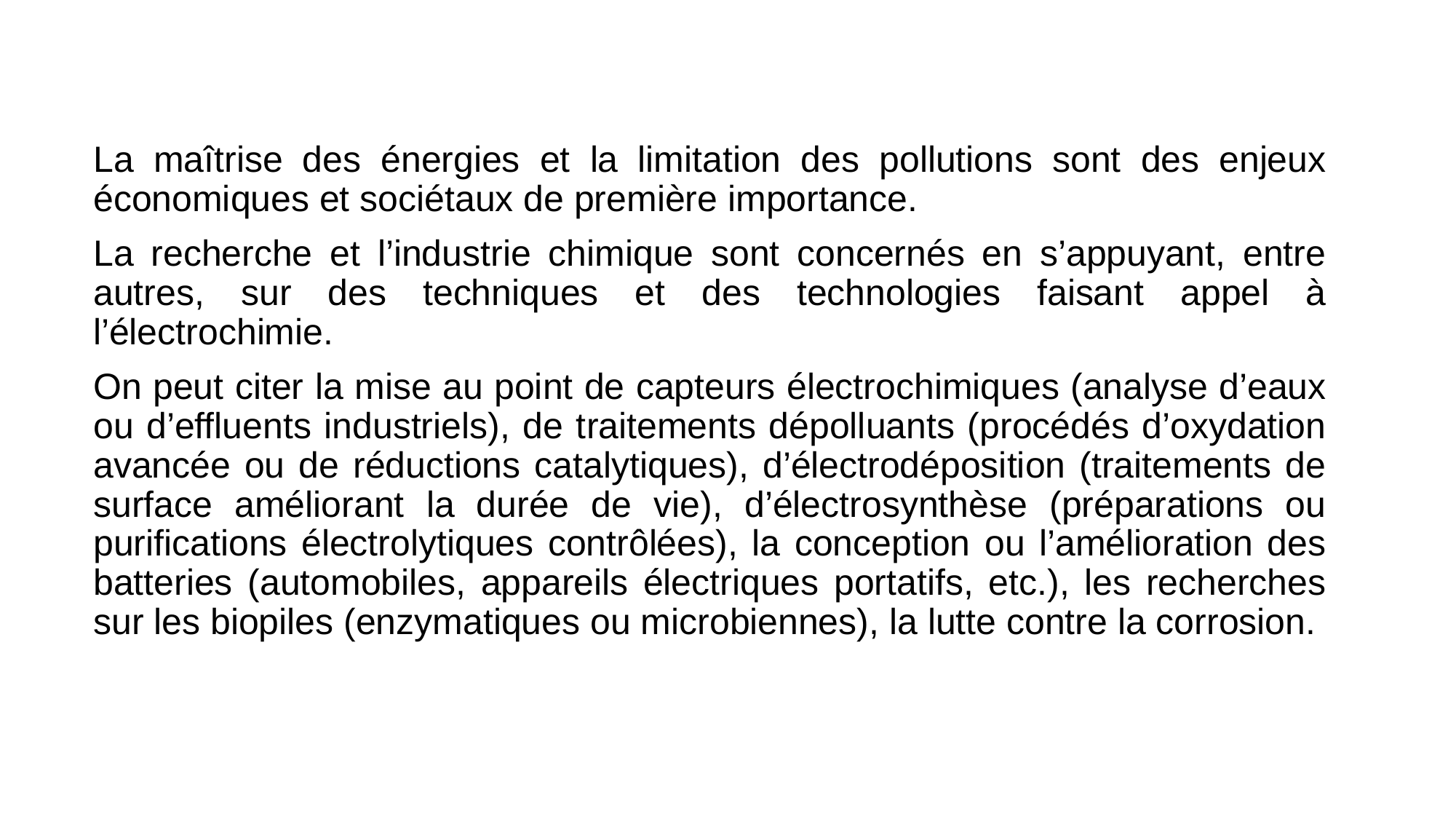

La maîtrise des énergies et la limitation des pollutions sont des enjeux économiques et sociétaux de première importance.
La recherche et l’industrie chimique sont concernés en s’appuyant, entre autres, sur des techniques et des technologies faisant appel à l’électrochimie.
On peut citer la mise au point de capteurs électrochimiques (analyse d’eaux ou d’effluents industriels), de traitements dépolluants (procédés d’oxydation avancée ou de réductions catalytiques), d’électrodéposition (traitements de surface améliorant la durée de vie), d’électrosynthèse (préparations ou purifications électrolytiques contrôlées), la conception ou l’amélioration des batteries (automobiles, appareils électriques portatifs, etc.), les recherches sur les biopiles (enzymatiques ou microbiennes), la lutte contre la corrosion.